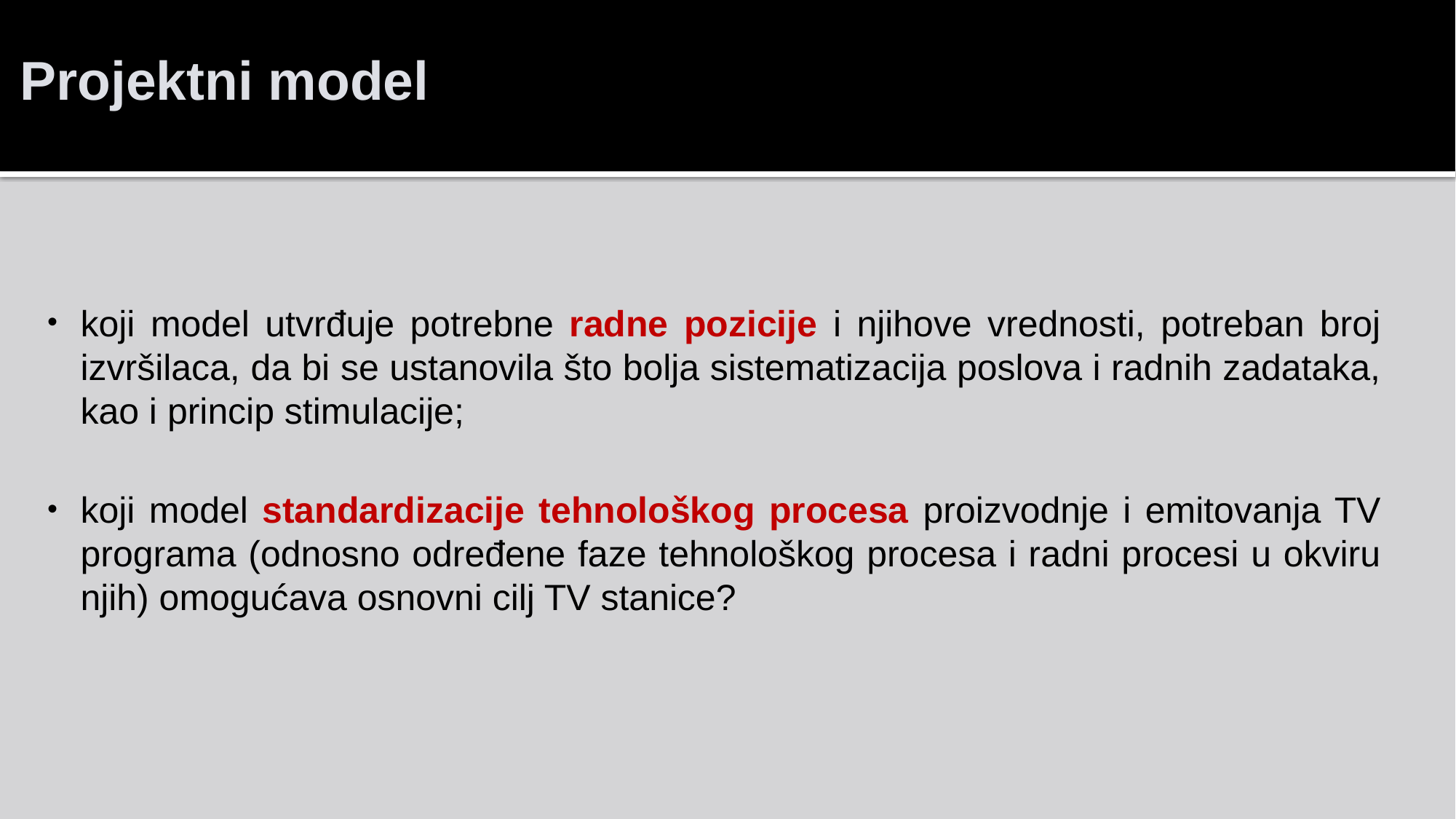

Projektni model

koji model utvrđuje potrebne radne pozicije i njihove vrednosti, potreban broj izvršilaca, da bi se ustanovila što bolja sistematizacija poslova i radnih zadataka, kao i princip stimulacije;

koji model standardizacije tehnološkog procesa proizvodnje i emitovanja TV programa (odnosno određene faze tehnološkog procesa i radni procesi u okviru njih) omogućava osnovni cilj TV stanice?